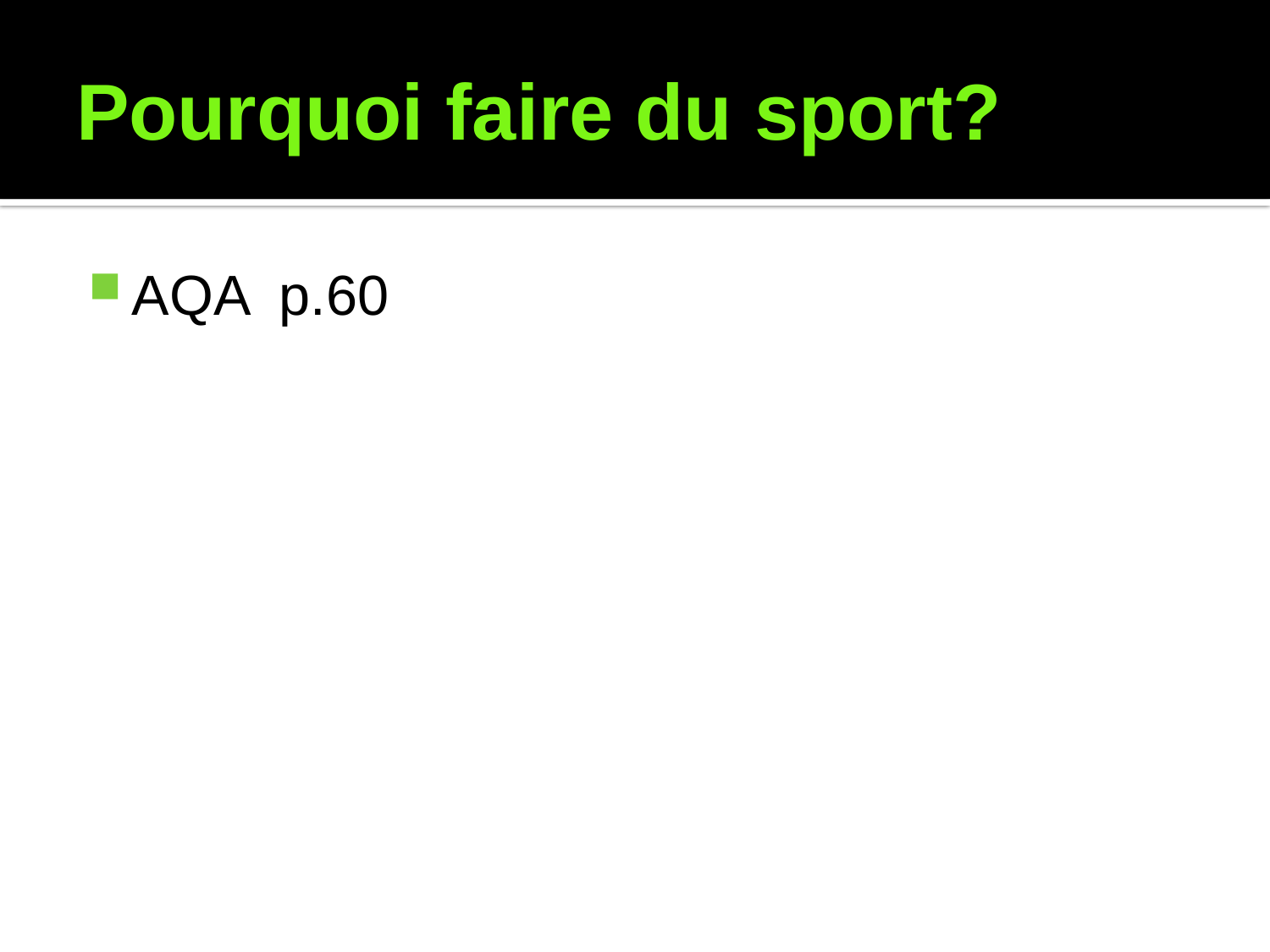

# Pourquoi faire du sport?
AQA  p.60